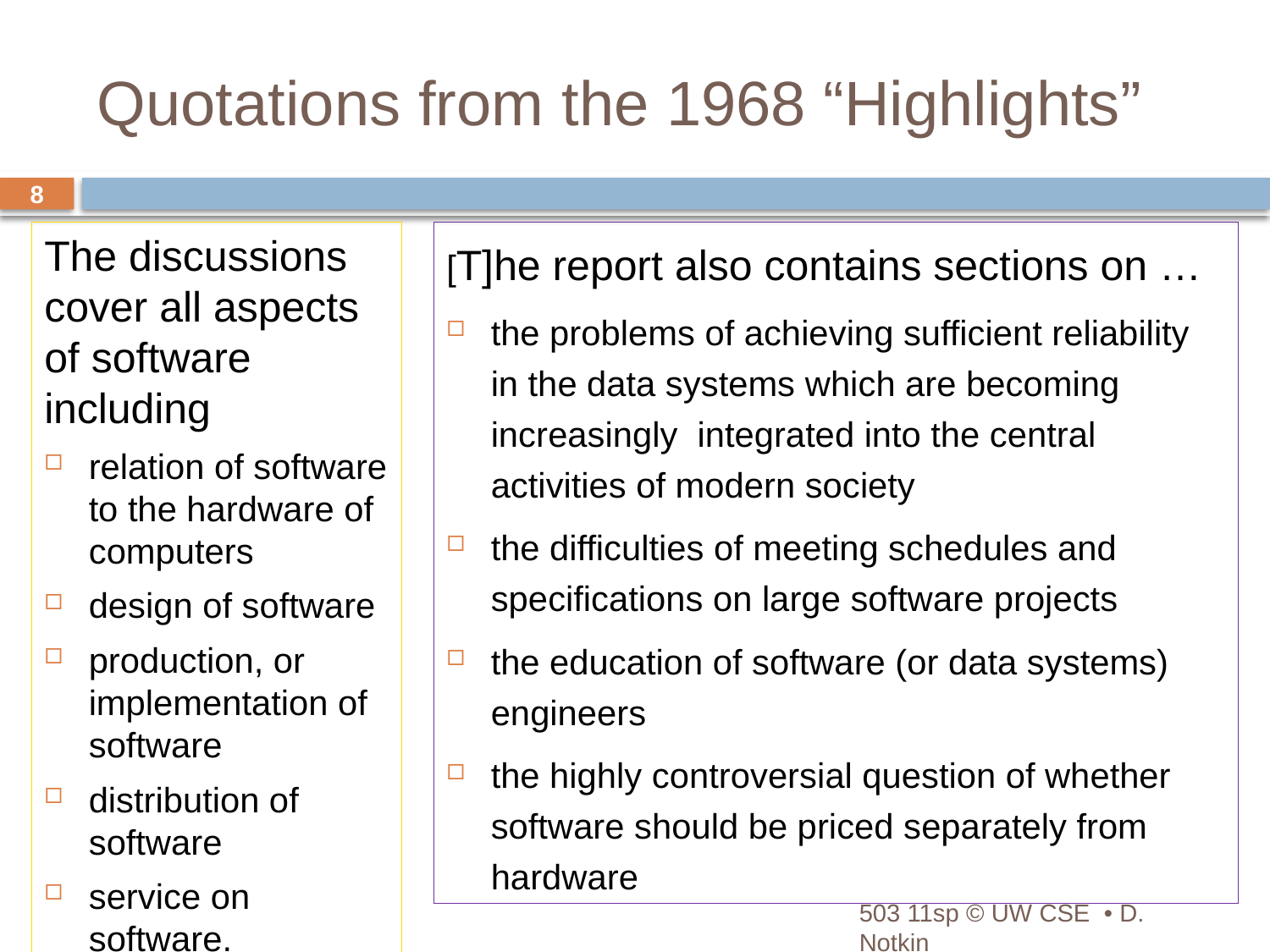

# Quotations from the 1968 “Highlights”
8
The discussions cover all aspects of software including
relation of software to the hardware of computers
design of software
production, or implementation of software
distribution of software
service on software.
[T]he report also contains sections on …
the problems of achieving sufficient reliability in the data systems which are becoming increasingly  integrated into the central activities of modern society
the difficulties of meeting schedules and specifications on large software projects
the education of software (or data systems) engineers
the highly controversial question of whether software should be priced separately from hardware
503 11sp © UW CSE  • D. Notkin